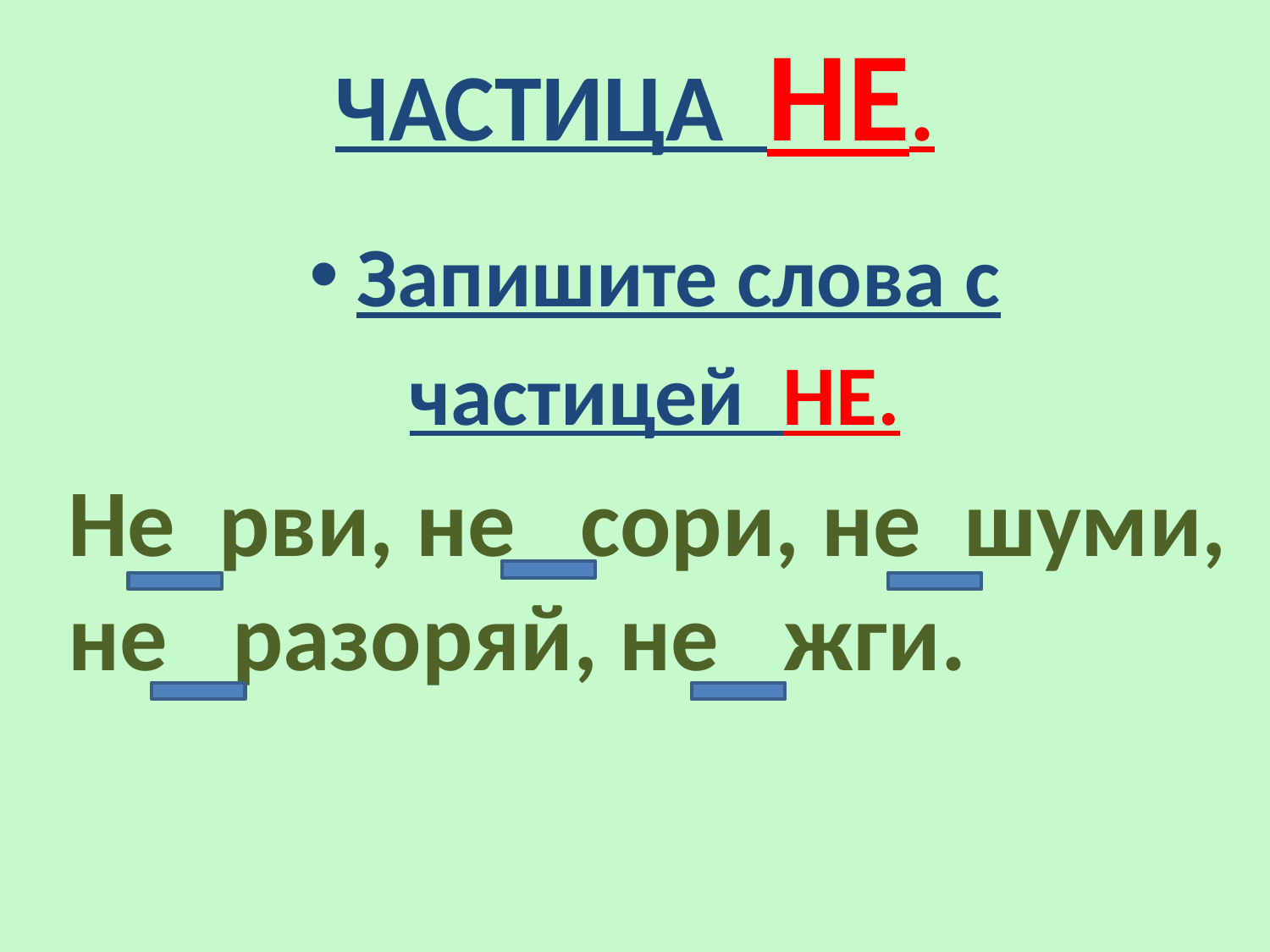

# ЧАСТИЦА  НЕ.
Запишите слова с
частицей  НЕ.
Не  рви, не   сори, не  шуми, не   разоряй, не   жги.